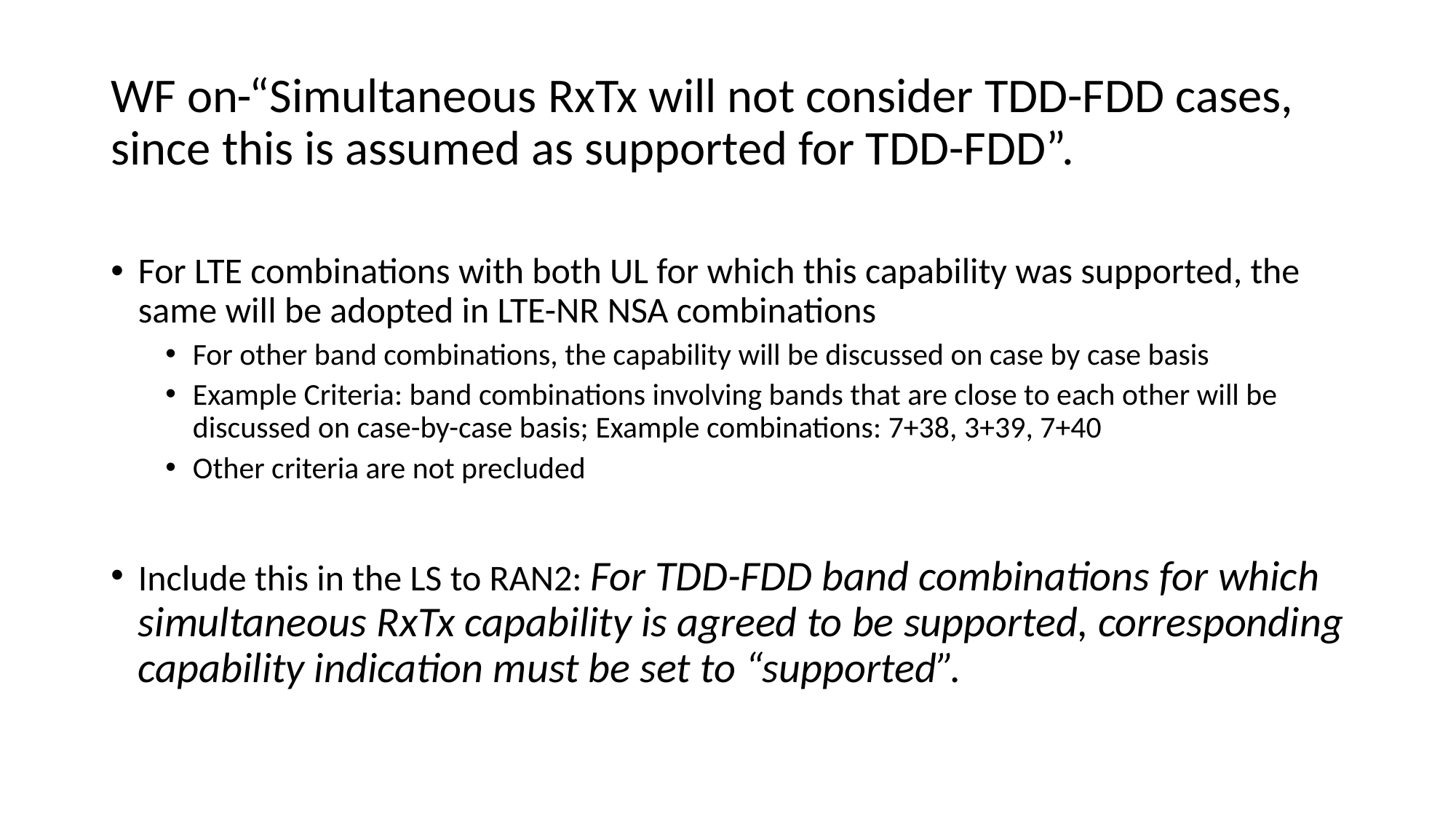

# WF on “Simultaneous RxTx will not consider TDD-FDD cases, since this is assumed as supported for TDD-FDD”.
For LTE combinations with both UL for which this capability was supported, the same will be adopted in LTE-NR NSA combinations
For other band combinations, the capability will be discussed on case by case basis
Example Criteria: band combinations involving bands that are close to each other will be discussed on case-by-case basis; Example combinations: 7+38, 3+39, 7+40
Other criteria are not precluded

Include this in the LS to RAN2: For TDD-FDD band combinations for which simultaneous RxTx capability is agreed to be supported, corresponding capability indication must be set to “supported”.